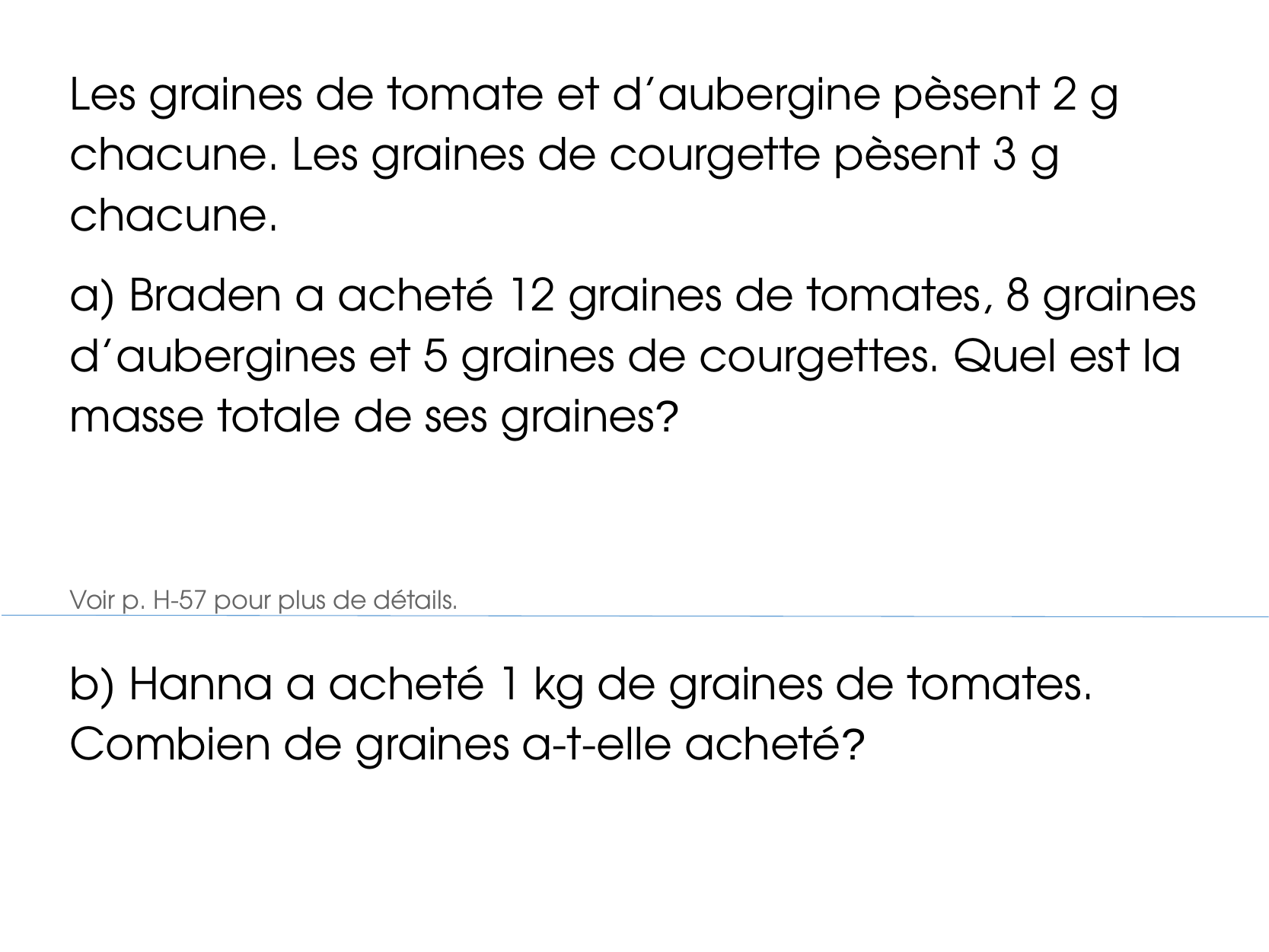

Les graines de tomate et d’aubergine pèsent 2 g chacune. Les graines de courgette pèsent 3 g chacune.
a) Braden a acheté 12 graines de tomates, 8 graines d’aubergines et 5 graines de courgettes. Quel est la masse totale de ses graines?
Voir p. H-57 pour plus de détails.
b) Hanna a acheté 1 kg de graines de tomates. Combien de graines a-t-elle acheté?